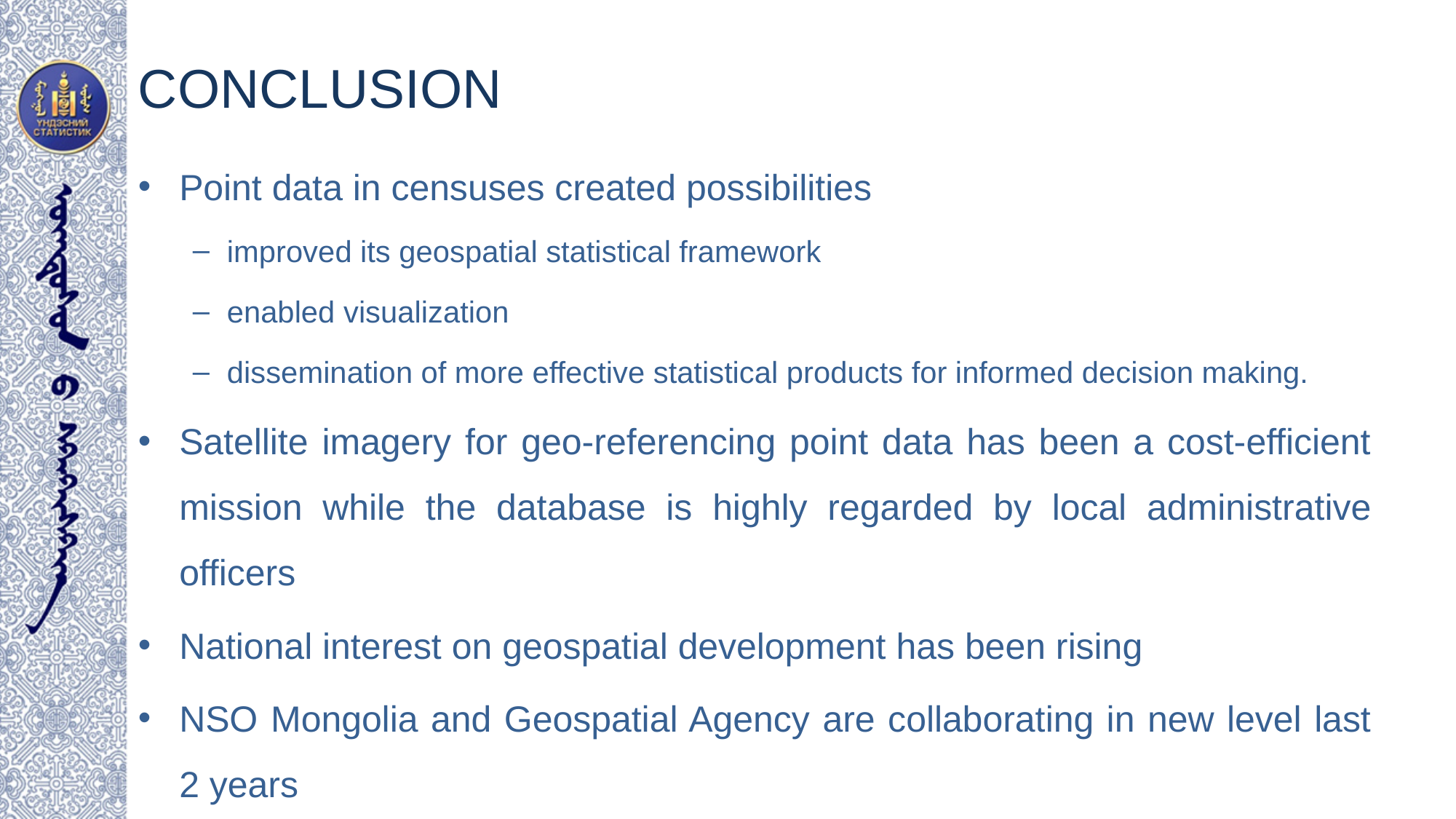

# CONCLUSION
Point data in censuses created possibilities
improved its geospatial statistical framework
enabled visualization
dissemination of more effective statistical products for informed decision making.
Satellite imagery for geo-referencing point data has been a cost-efficient mission while the database is highly regarded by local administrative officers
National interest on geospatial development has been rising
NSO Mongolia and Geospatial Agency are collaborating in new level last 2 years